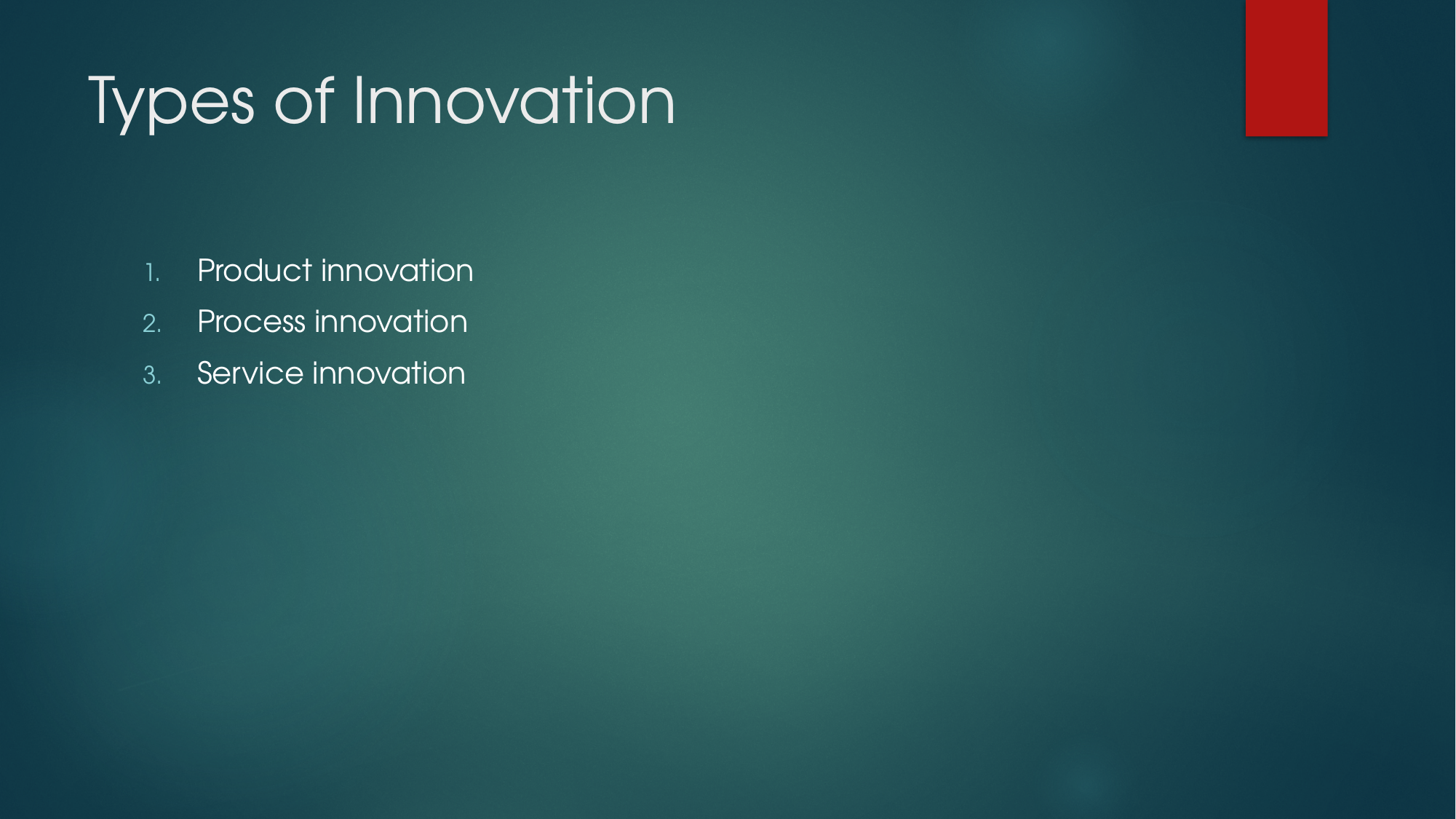

# Types of Innovation
Product innovation
Process innovation
Service innovation